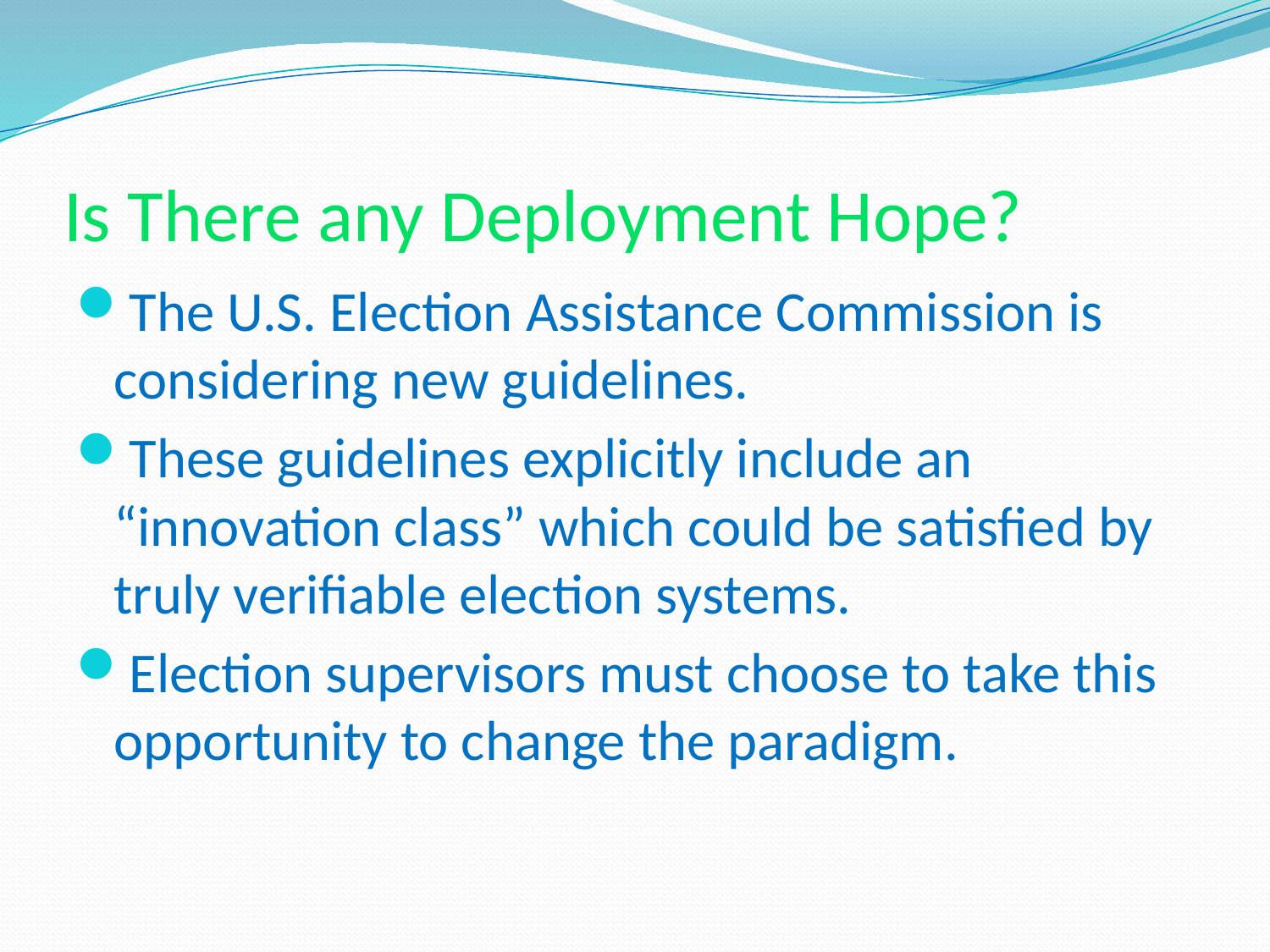

# Is There any Deployment Hope?
The U.S. Election Assistance Commission is considering new guidelines.
These guidelines explicitly include an “innovation class” which could be satisfied by truly verifiable election systems.
Election supervisors must choose to take this opportunity to change the paradigm.